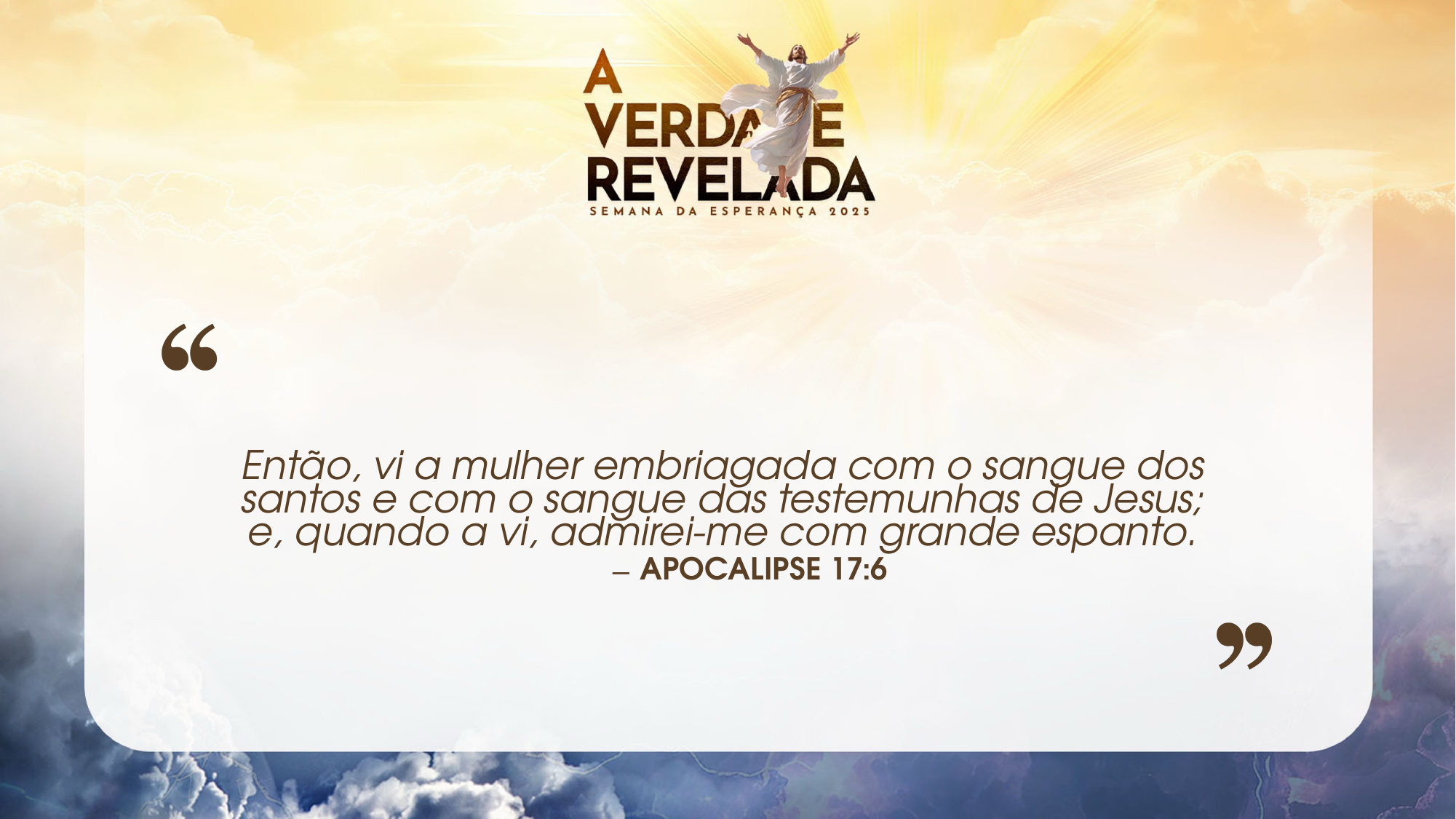

Então, vi a mulher embriagada com o sangue dos santos e com o sangue das testemunhas de Jesus; e, quando a vi, admirei-me com grande espanto.
APOCALIPSE 17:6